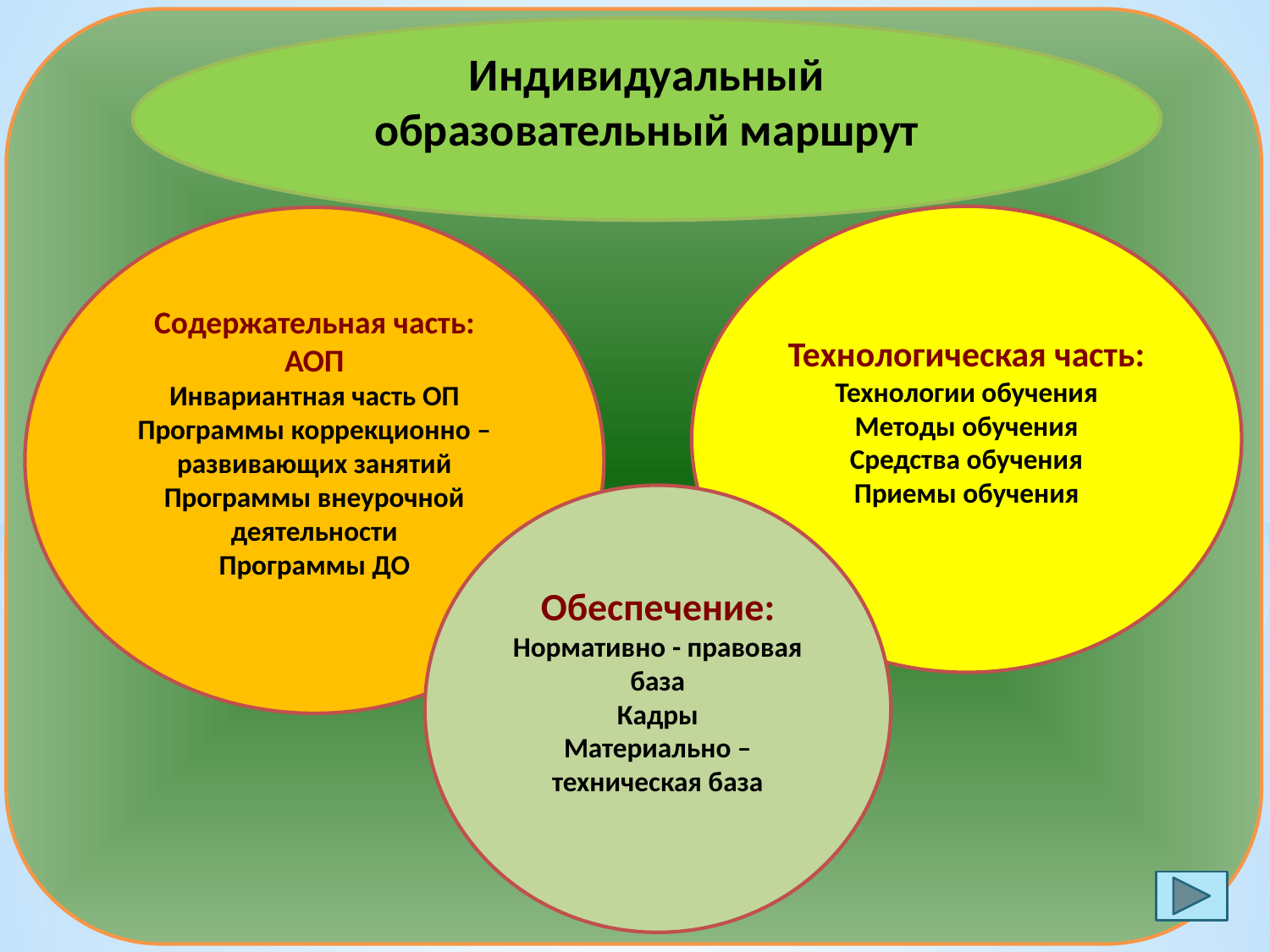

Индивидуальный образовательный маршрут

Технологическая часть:
Технологии обучения
Методы обучения
Средства обучения
Приемы обучения

Содержательная часть: АОП
Инвариантная часть ОП
Программы коррекционно – развивающих занятий
Программы внеурочной деятельности
Программы ДО

Обеспечение:
Нормативно - правовая база
Кадры
Материально – техническая база